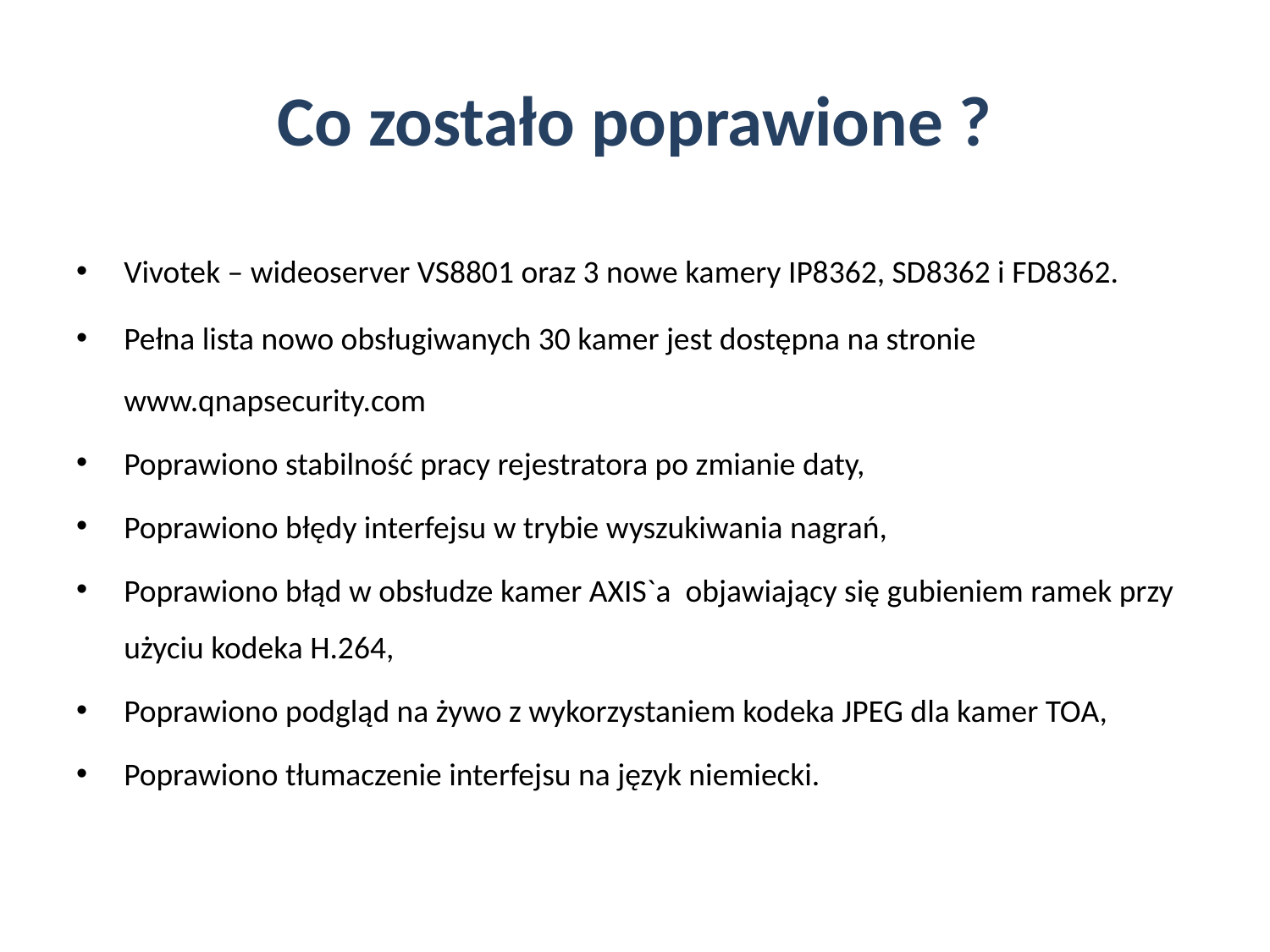

# Co zostało poprawione ?
Vivotek – wideoserver VS8801 oraz 3 nowe kamery IP8362, SD8362 i FD8362.
Pełna lista nowo obsługiwanych 30 kamer jest dostępna na stronie www.qnapsecurity.com
Poprawiono stabilność pracy rejestratora po zmianie daty,
Poprawiono błędy interfejsu w trybie wyszukiwania nagrań,
Poprawiono błąd w obsłudze kamer AXIS`a  objawiający się gubieniem ramek przy użyciu kodeka H.264,
Poprawiono podgląd na żywo z wykorzystaniem kodeka JPEG dla kamer TOA,
Poprawiono tłumaczenie interfejsu na język niemiecki.